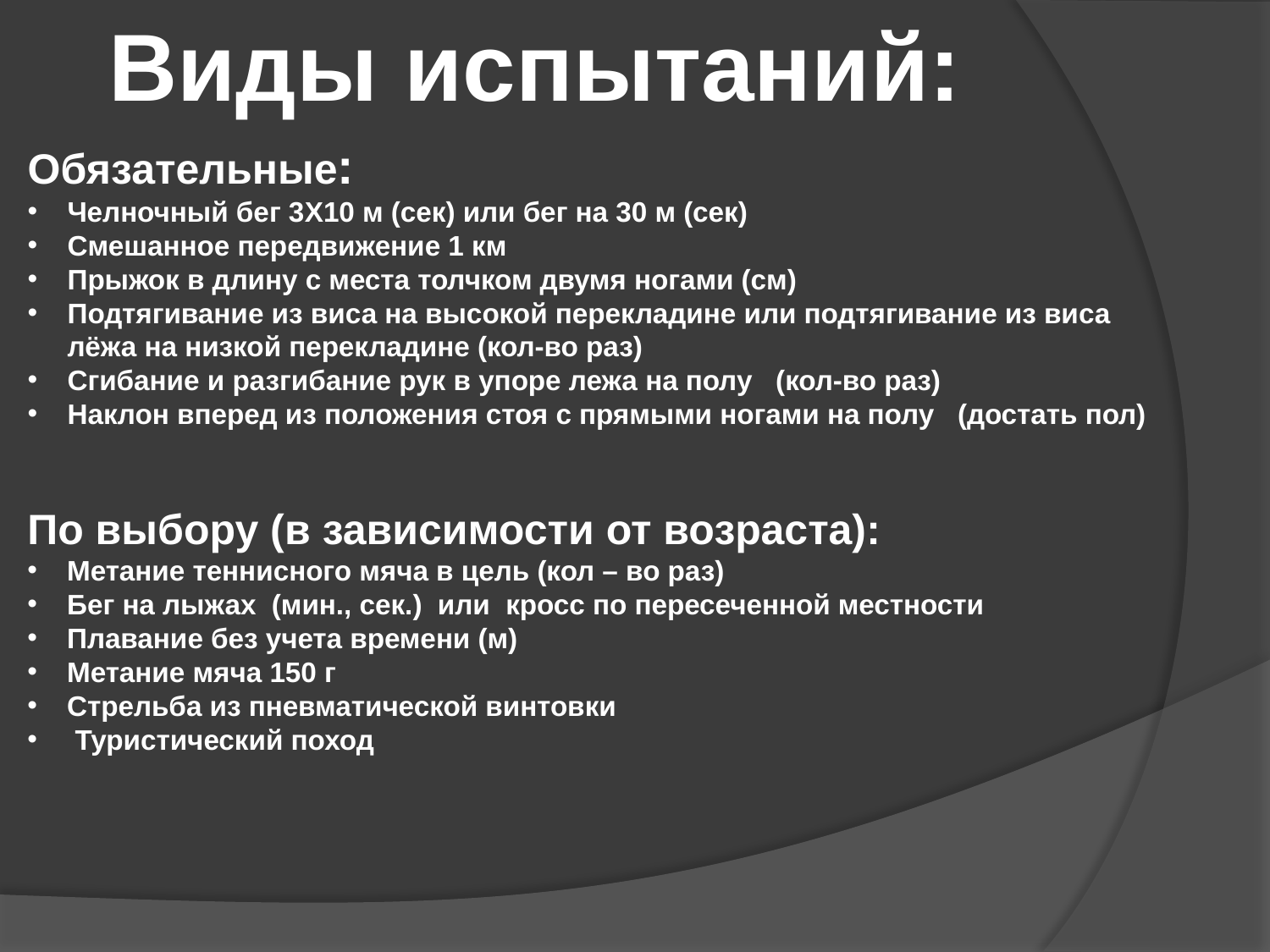

Виды испытаний:
Обязательные:
Челночный бег 3X10 м (сек) или бег на 30 м (сек)
Смешанное передвижение 1 км
Прыжок в длину с места толчком двумя ногами (см)
Подтягивание из виса на высокой перекладине или подтягивание из виса лёжа на низкой перекладине (кол-во раз)
Сгибание и разгибание рук в упоре лежа на полу   (кол-во раз)
Наклон вперед из положения стоя с прямыми ногами на полу   (достать пол)
По выбору (в зависимости от возраста):
Метание теннисного мяча в цель (кол – во раз)
Бег на лыжах  (мин., сек.)  или  кросс по пересеченной местности
Плавание без учета времени (м)
Метание мяча 150 г
Стрельба из пневматической винтовки
Туристический поход